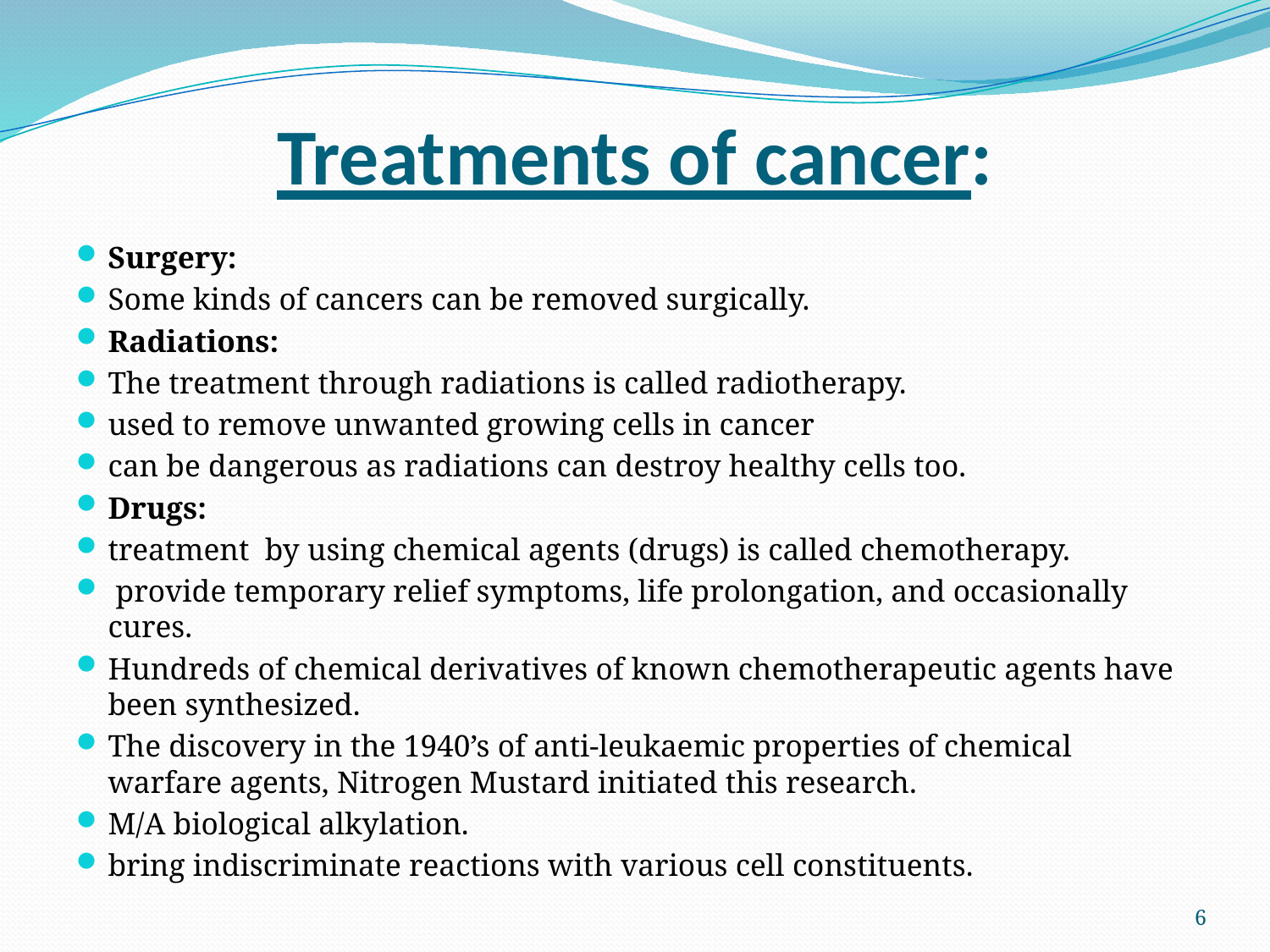

# Treatments of cancer:
Surgery:
Some kinds of cancers can be removed surgically.
Radiations:
The treatment through radiations is called radiotherapy.
used to remove unwanted growing cells in cancer
can be dangerous as radiations can destroy healthy cells too.
Drugs:
treatment  by using chemical agents (drugs) is called chemotherapy.
 provide temporary relief symptoms, life prolongation, and occasionally cures.
Hundreds of chemical derivatives of known chemotherapeutic agents have been synthesized.
The discovery in the 1940’s of anti-leukaemic properties of chemical warfare agents, Nitrogen Mustard initiated this research.
M/A biological alkylation.
bring indiscriminate reactions with various cell constituents.

6